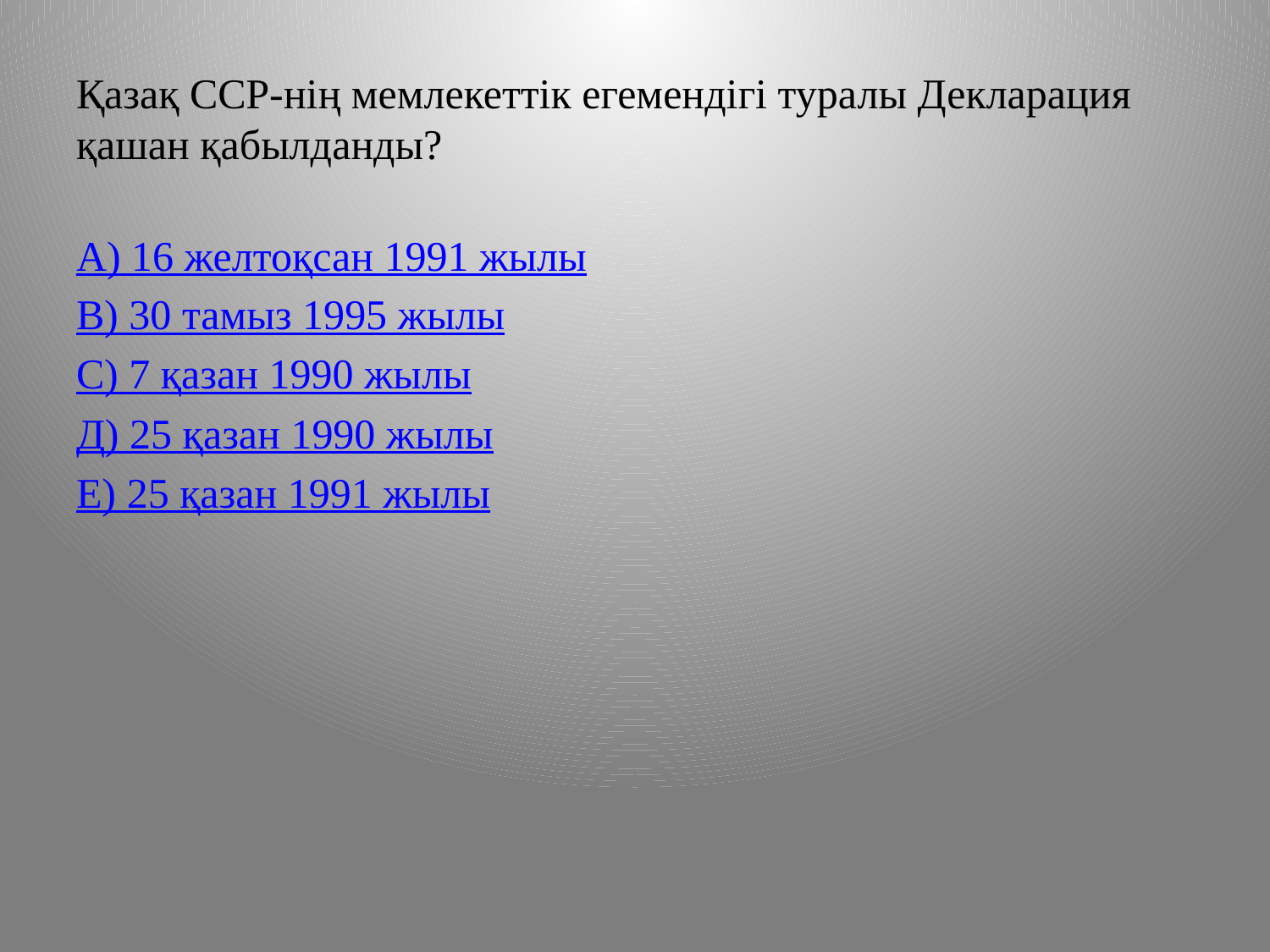

# Қазақ ССР-нің мемлекеттік егемендігі туралы Декларация қашан қабылданды?
А) 16 желтоқсан 1991 жылы
B) 30 тамыз 1995 жылы
C) 7 қазан 1990 жылы
Д) 25 қазан 1990 жылы
E) 25 қазан 1991 жылы